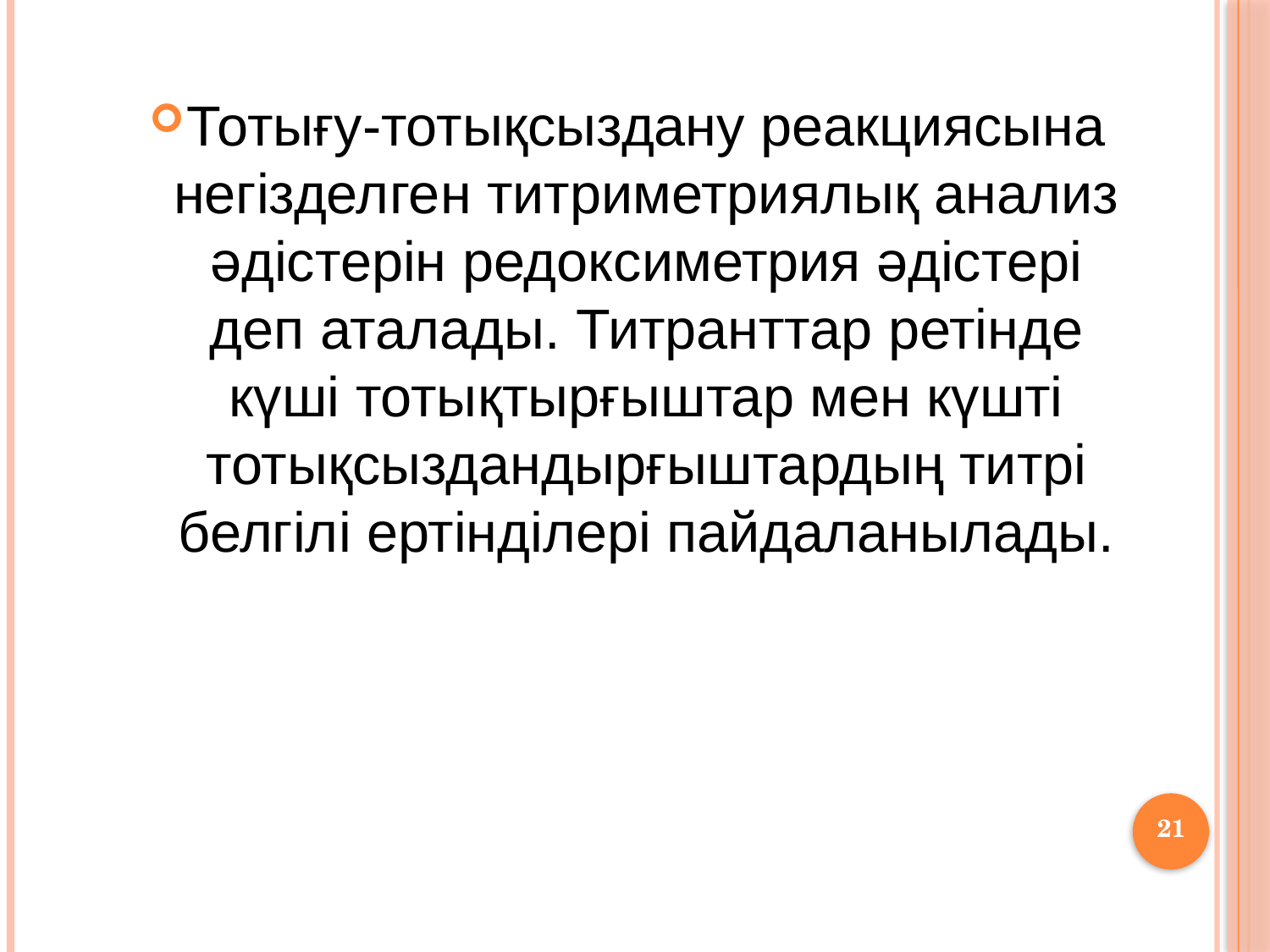

Тотығу-тотықсыздану реакциясына негізделген титриметриялық анализ әдістерін редоксиметрия әдістері деп аталады. Титранттар ретінде күші тотықтырғыштар мен күшті тотықсыздандырғыштардың титрі белгілі ертінділері пайдаланылады.
21